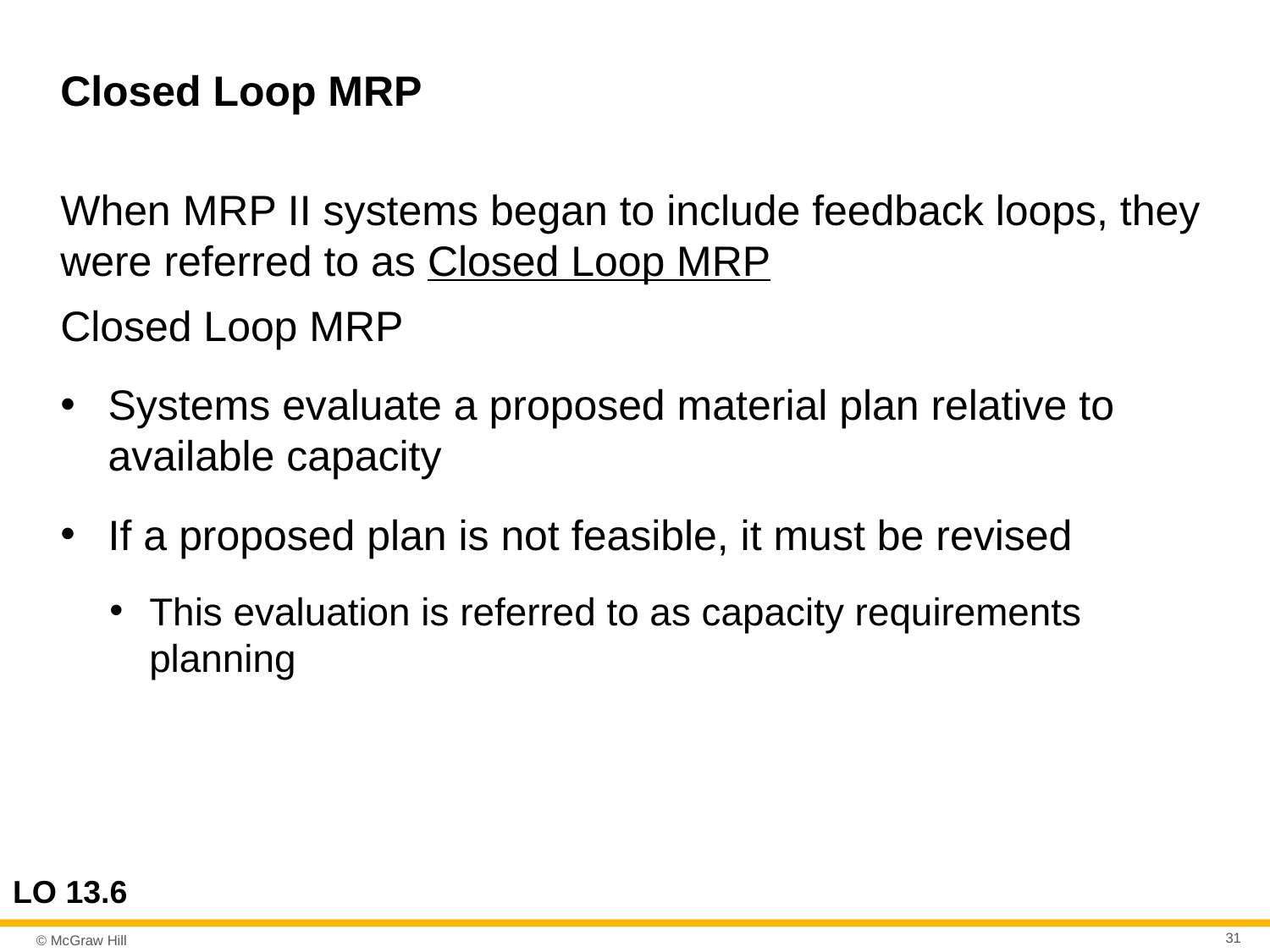

# Closed Loop MRP
When MRP II systems began to include feedback loops, they were referred to as Closed Loop MRP
Closed Loop MRP
Systems evaluate a proposed material plan relative to available capacity
If a proposed plan is not feasible, it must be revised
This evaluation is referred to as capacity requirements planning
LO 13.6